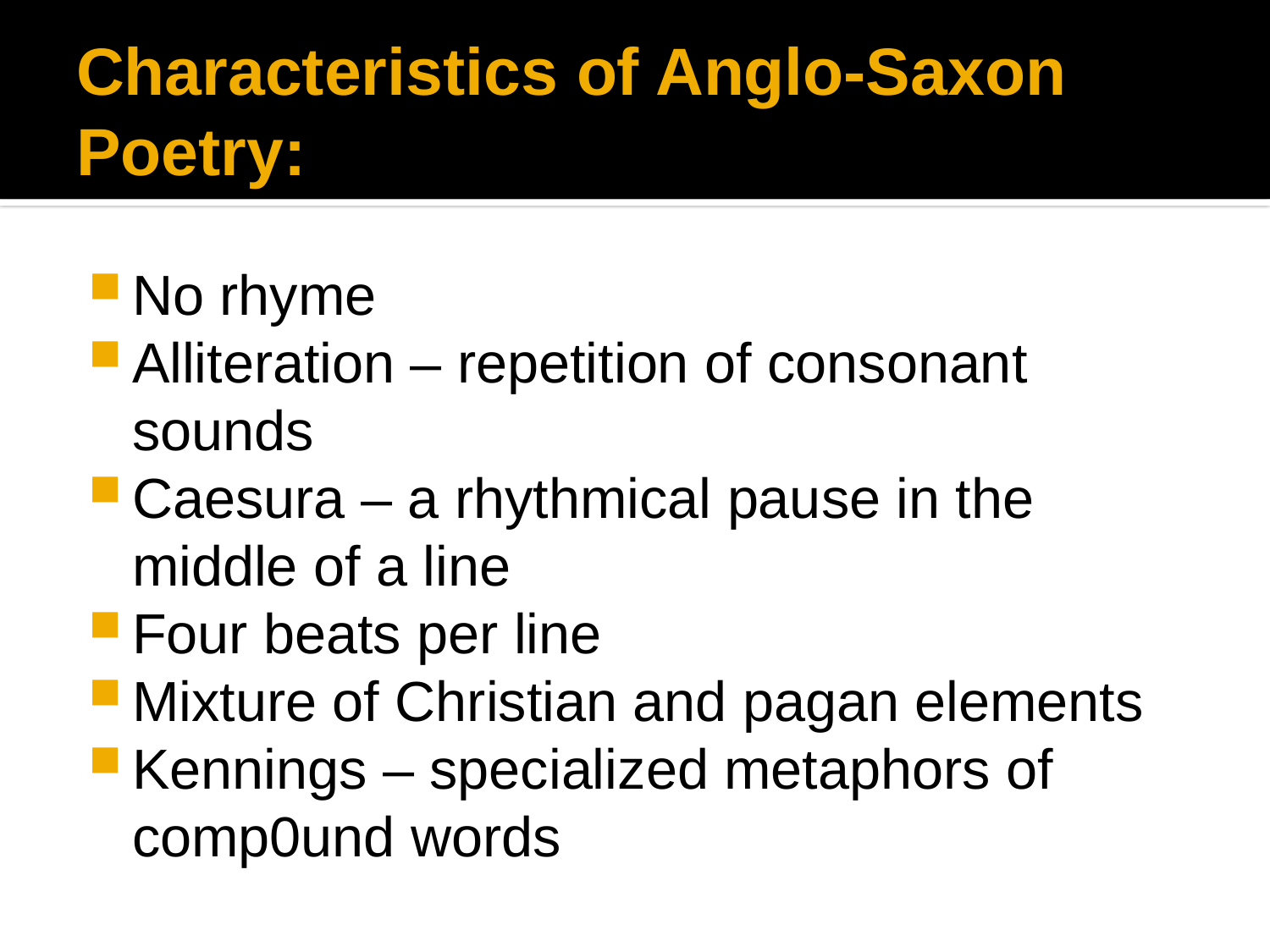

# Characteristics of Anglo-Saxon Poetry:
No rhyme
Alliteration – repetition of consonant sounds
Caesura – a rhythmical pause in the middle of a line
Four beats per line
Mixture of Christian and pagan elements
Kennings – specialized metaphors of comp0und words